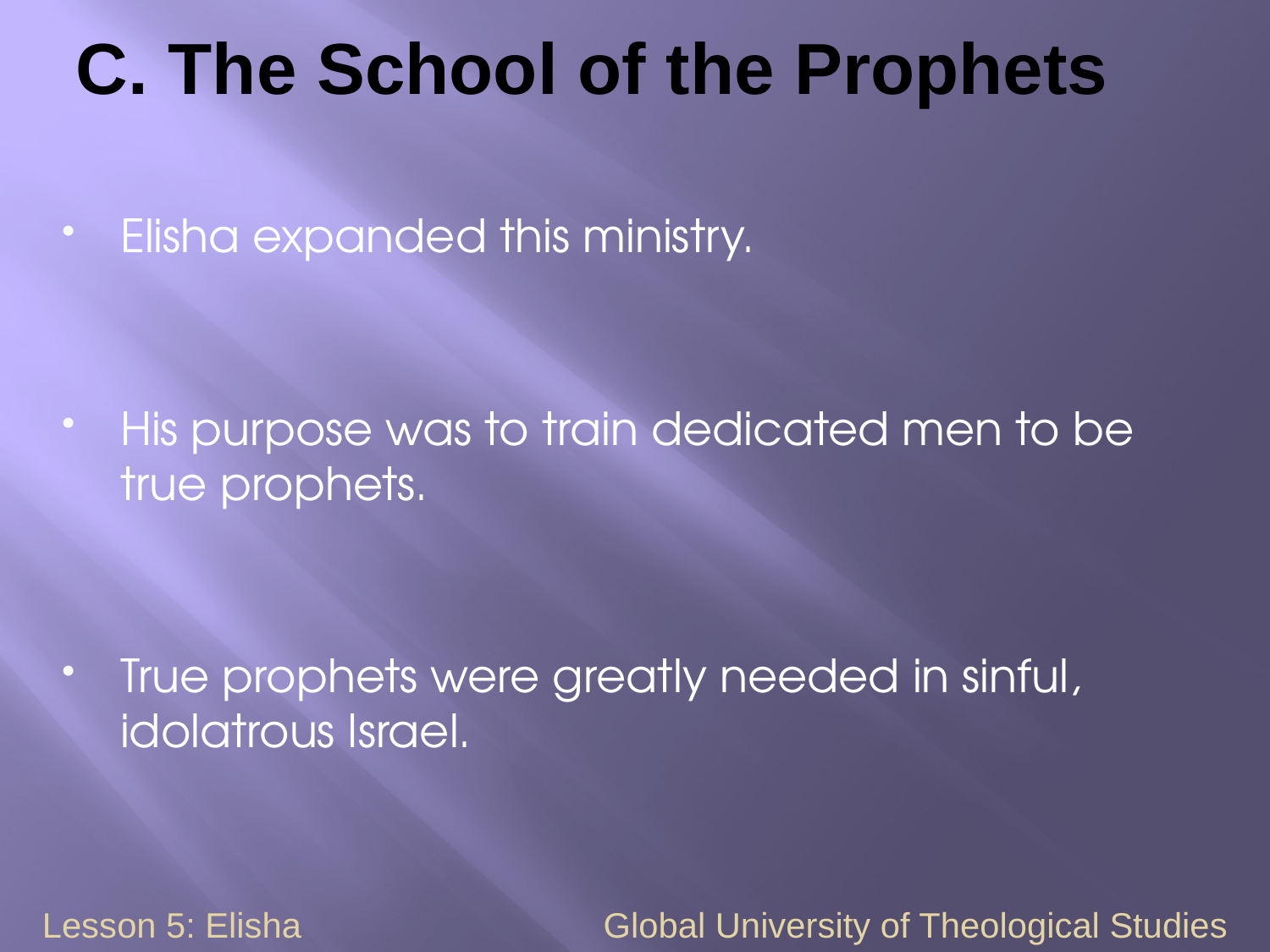

# C. The School of the Prophets
Elisha expanded this ministry.

His purpose was to train dedicated men to be true prophets.

True prophets were greatly needed in sinful, idolatrous Israel.
Lesson 5: Elisha                               Global University of Theological Studies